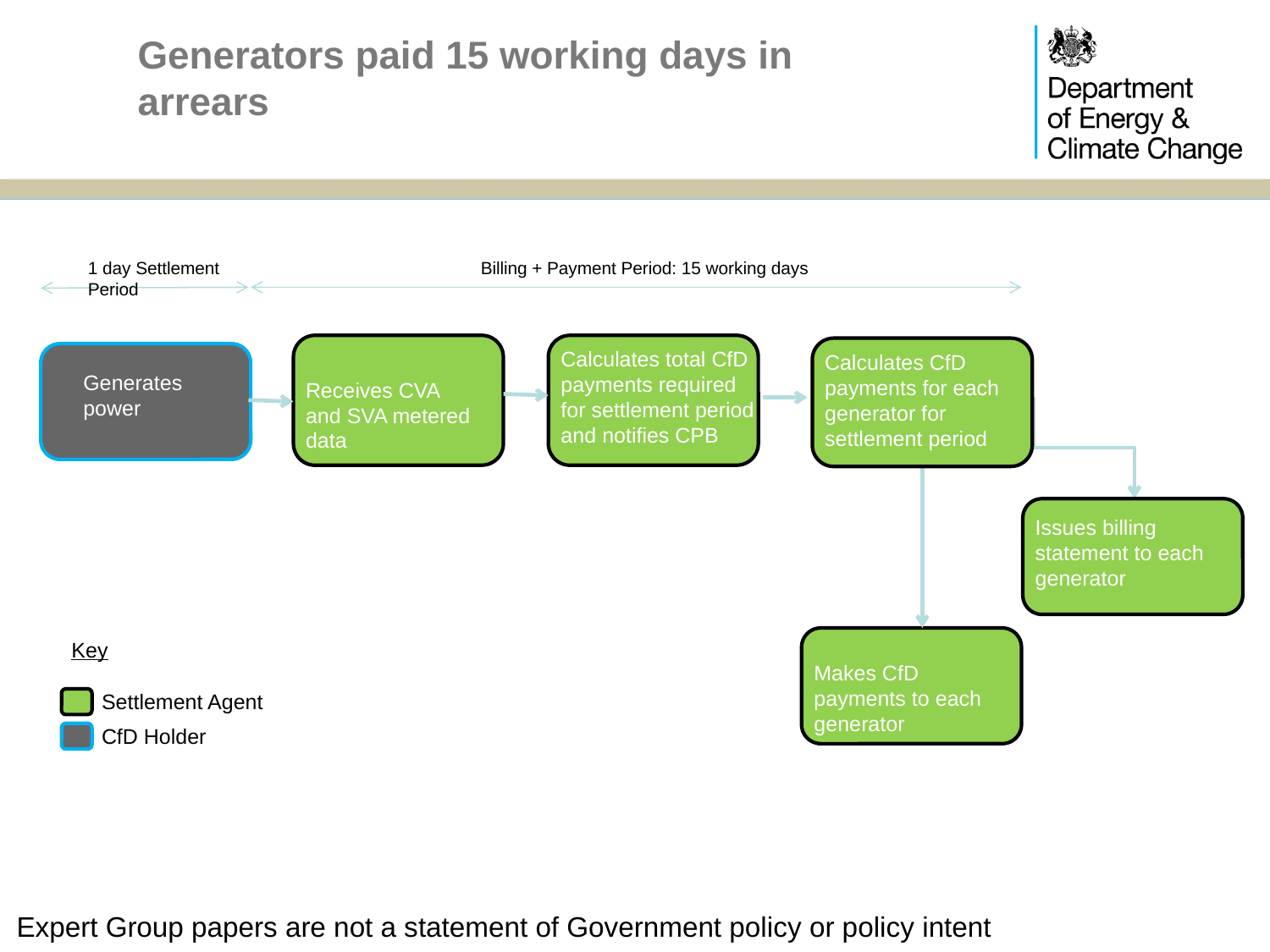

# Generators paid 15 working days in arrears
1 day Settlement Period
Billing + Payment Period: 15 working days

Calculates total CfD payments required for settlement period and notifies CPB
Calculates CfD payments for each generator for settlement period

Generates power
Receives CVA  and SVA metered data

Issues billing statement to each generator

Key
Settlement Agent

CfD Holder

Makes CfD payments to each generator
Expert Group papers are not a statement of Government policy or policy intent